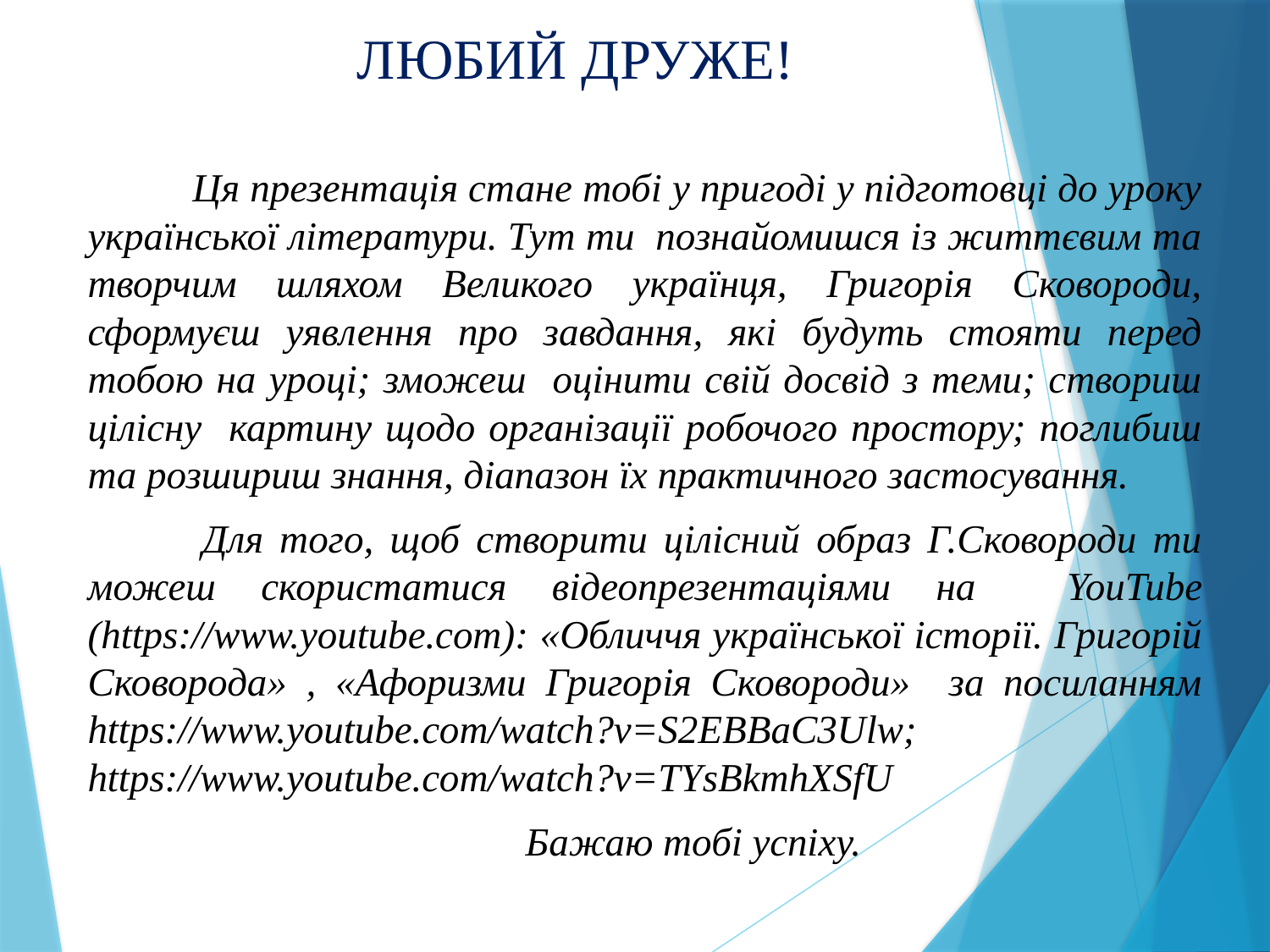

# ЛЮБИЙ ДРУЖЕ!
            Ця презентація стане тобі у пригоді у підготовці до уроку української літератури. Тут ти  познайомишся із життєвим та творчим шляхом Великого українця, Григорія Сковороди, сформуєш уявлення про завдання, які будуть стояти перед тобою на уроці; зможеш  оцінити свій досвід з теми; створиш цілісну  картину щодо організації робочого простору; поглибиш та розшириш знання, діапазон їх практичного застосування.
       Для того, щоб створити цілісний образ Г.Сковороди ти можеш скористатися відеопрезентаціями на  YouTube (https://www.youtube.com): «Обличчя української історії. Григорій Сковорода» , «Афоризми Григорія Сковороди»  за посиланням https://www.youtube.com/watch?v=S2EBBaC3Ulw;  https://www.youtube.com/watch?v=TYsBkmhXSfU
                                            Бажаю тобі успіху.